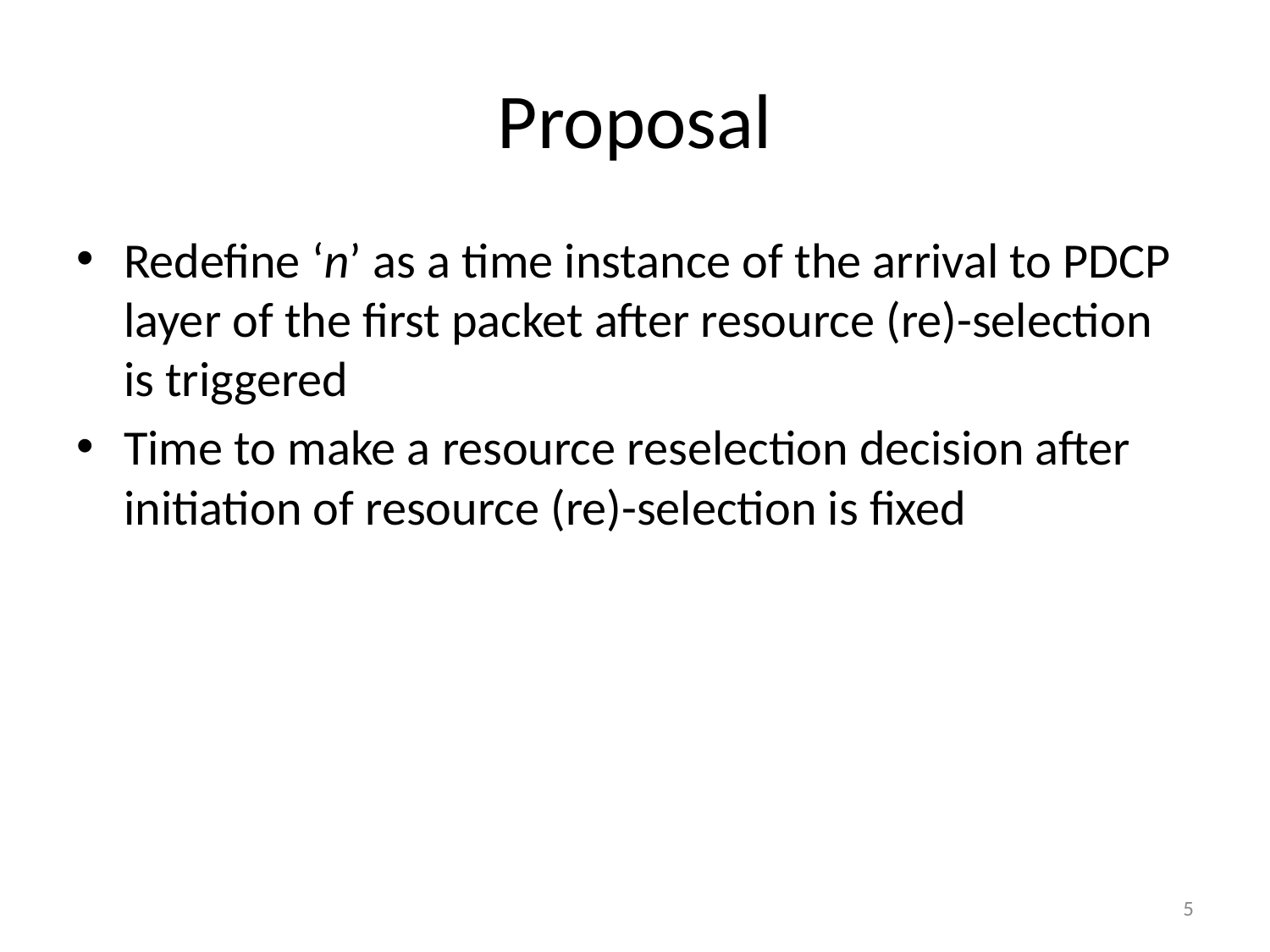

# Proposal
Redefine ‘n’ as a time instance of the arrival to PDCP layer of the first packet after resource (re)-selection is triggered
Time to make a resource reselection decision after initiation of resource (re)-selection is fixed

5